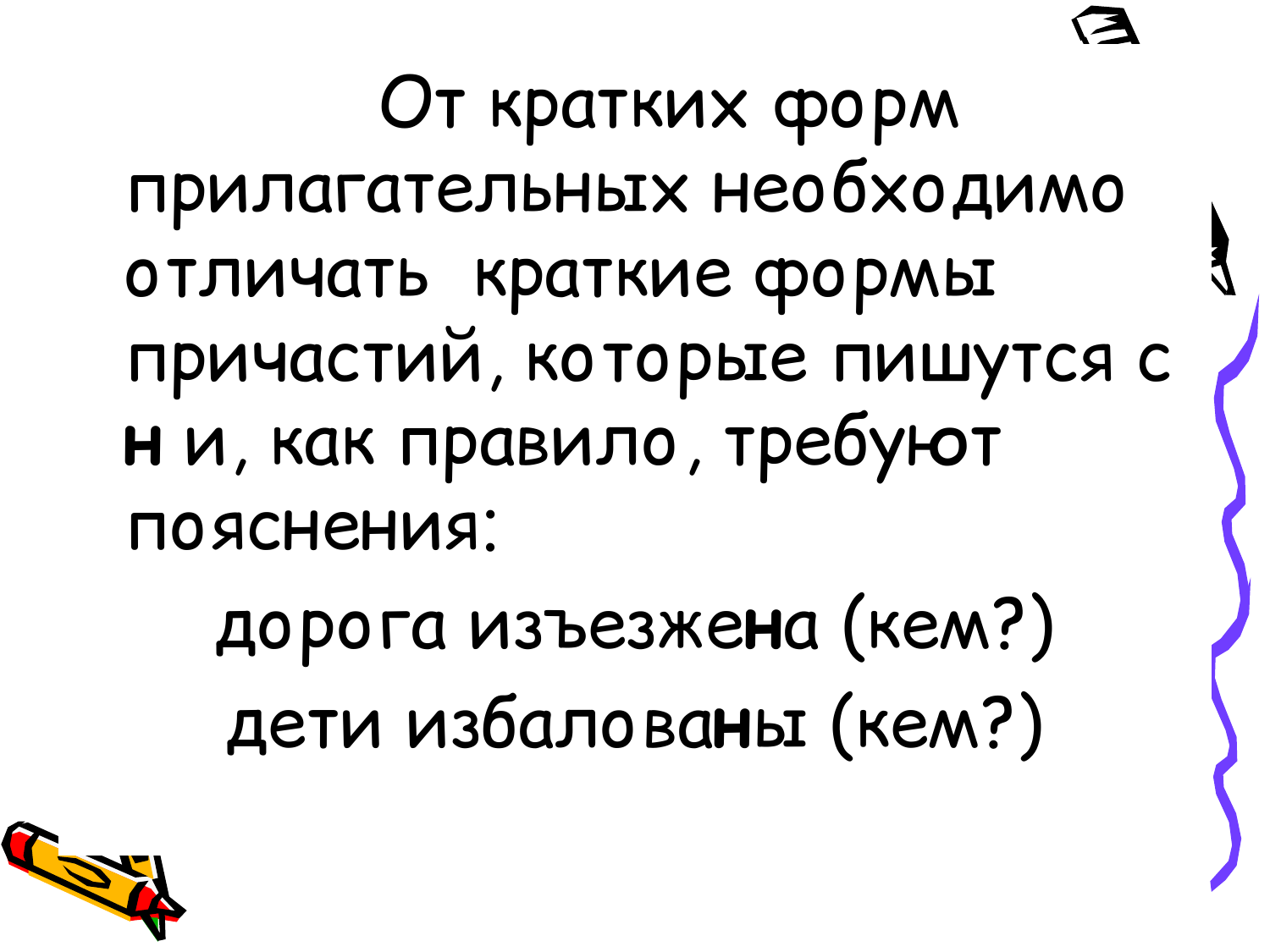

От кратких форм прилагательных необходимо отличать  краткие формы причастий, которые пишутся с н и, как правило, требуют пояснения:
дорога изъезжена (кем?)
дети избалованы (кем?)